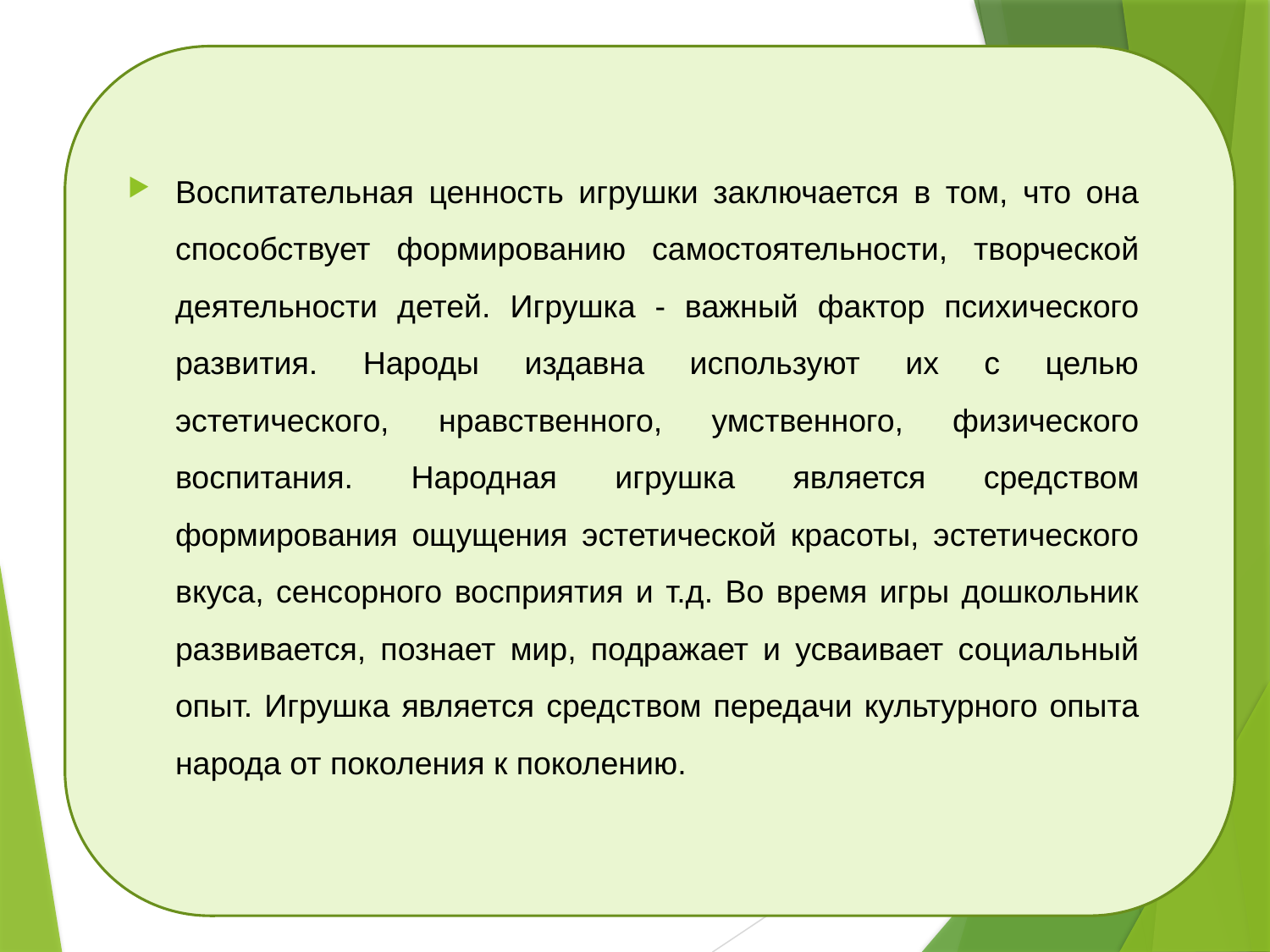

Воспитательная ценность игрушки заключается в том, что она способствует формированию самостоятельности, творческой деятельности детей. Игрушка - важный фактор психического развития. Народы издавна используют их с целью эстетического, нравственного, умственного, физического воспитания. Народная игрушка является средством формирования ощущения эстетической красоты, эстетического вкуса, сенсорного восприятия и т.д. Во время игры дошкольник развивается, познает мир, подражает и усваивает социальный опыт. Игрушка является средством передачи культурного опыта народа от поколения к поколению.